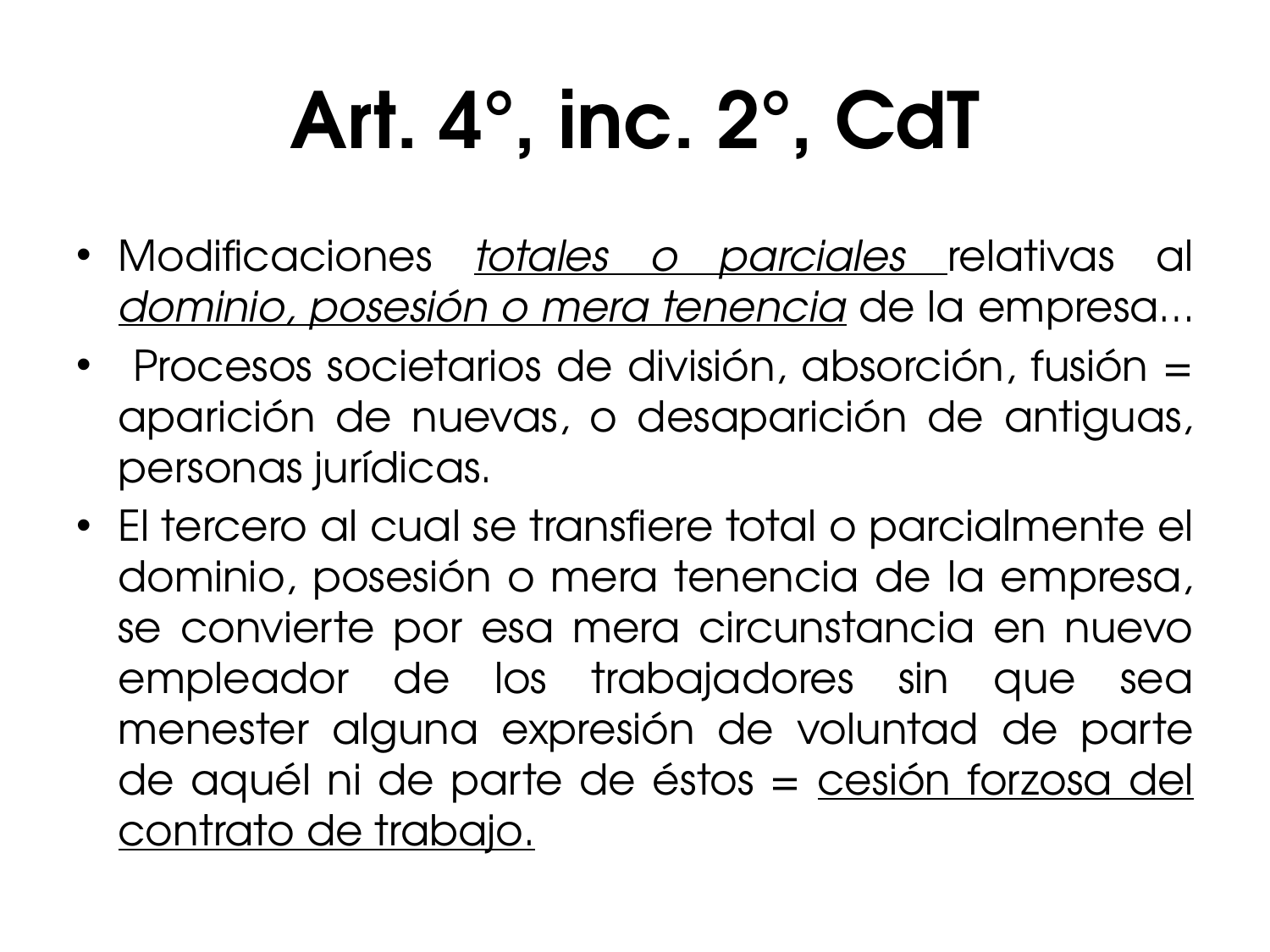

# Art. 4°, inc. 2°, CdT
Modificaciones totales o parciales relativas al dominio, posesión o mera tenencia de la empresa…
 Procesos societarios de división, absorción, fusión = aparición de nuevas, o desaparición de antiguas, personas jurídicas.
El tercero al cual se transfiere total o parcialmente el dominio, posesión o mera tenencia de la empresa, se convierte por esa mera circunstancia en nuevo empleador de los trabajadores sin que sea menester alguna expresión de voluntad de parte de aquél ni de parte de éstos = cesión forzosa del contrato de trabajo.